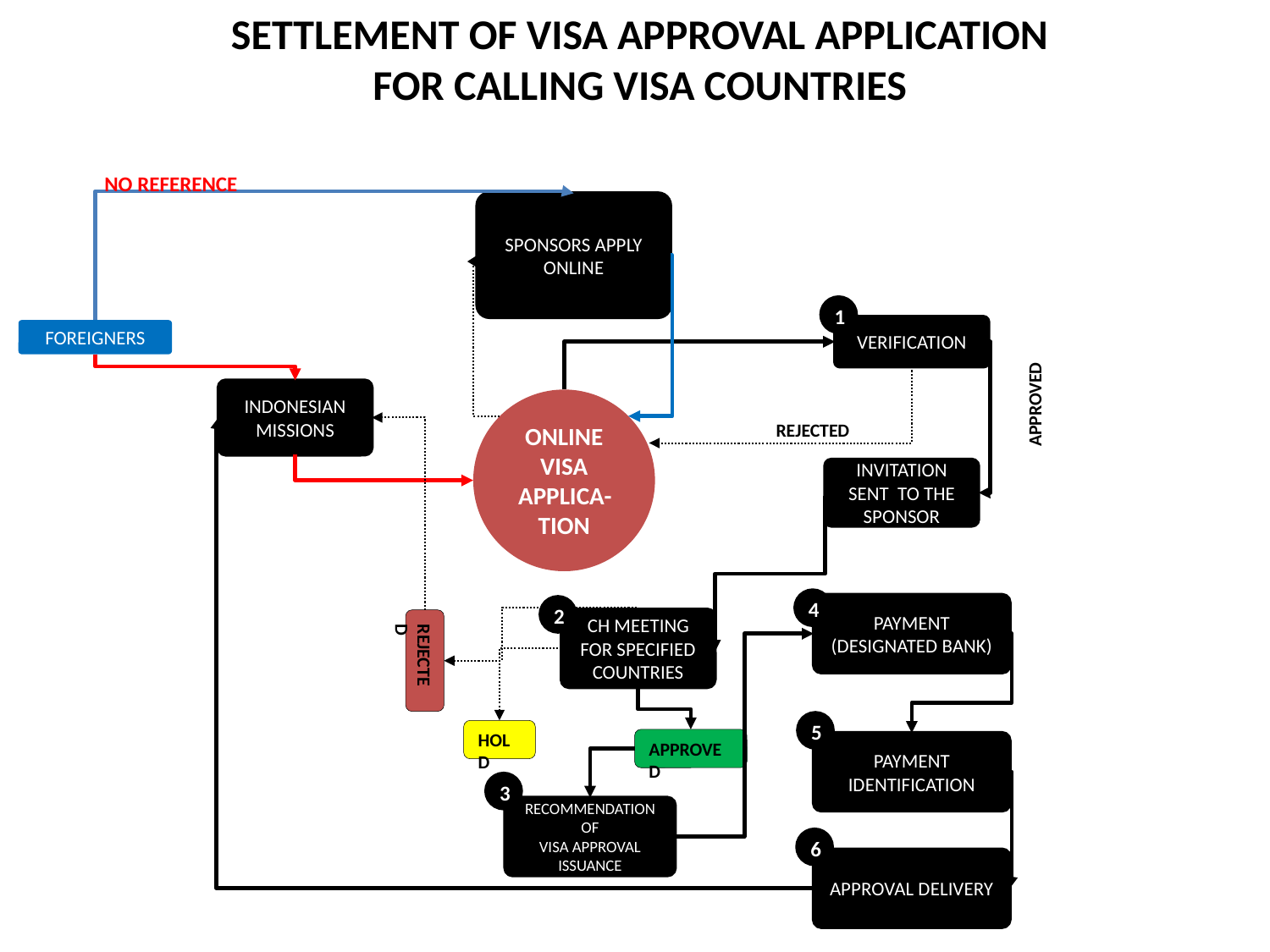

SETTLEMENT OF VISA APPROVAL APPLICATION
FOR CALLING VISA COUNTRIES
NO REFERENCE
SPONSORS APPLY ONLINE
1

VERIFICATION
FOREIGNERS
INDONESIAN MISSIONS
APPROVED
ONLINE
VISA APPLICA-TION
REJECTED
INVITATION SENT  TO THE SPONSOR
NOTE :
RAPAT CH NEGARA CALLING VISA DILAKSANAKAN 1 MINGGU SEKALI SETIAP HARI SELASA
4

PAYMENT
(DESIGNATED BANK)
2

CH MEETING FOR SPECIFIED COUNTRIES
REJECTED
5

HOLD
APPROVED
PAYMENT IDENTIFICATION
3

RECOMMENDATION OF
VISA APPROVAL ISSUANCE
6

APPROVAL DELIVERY